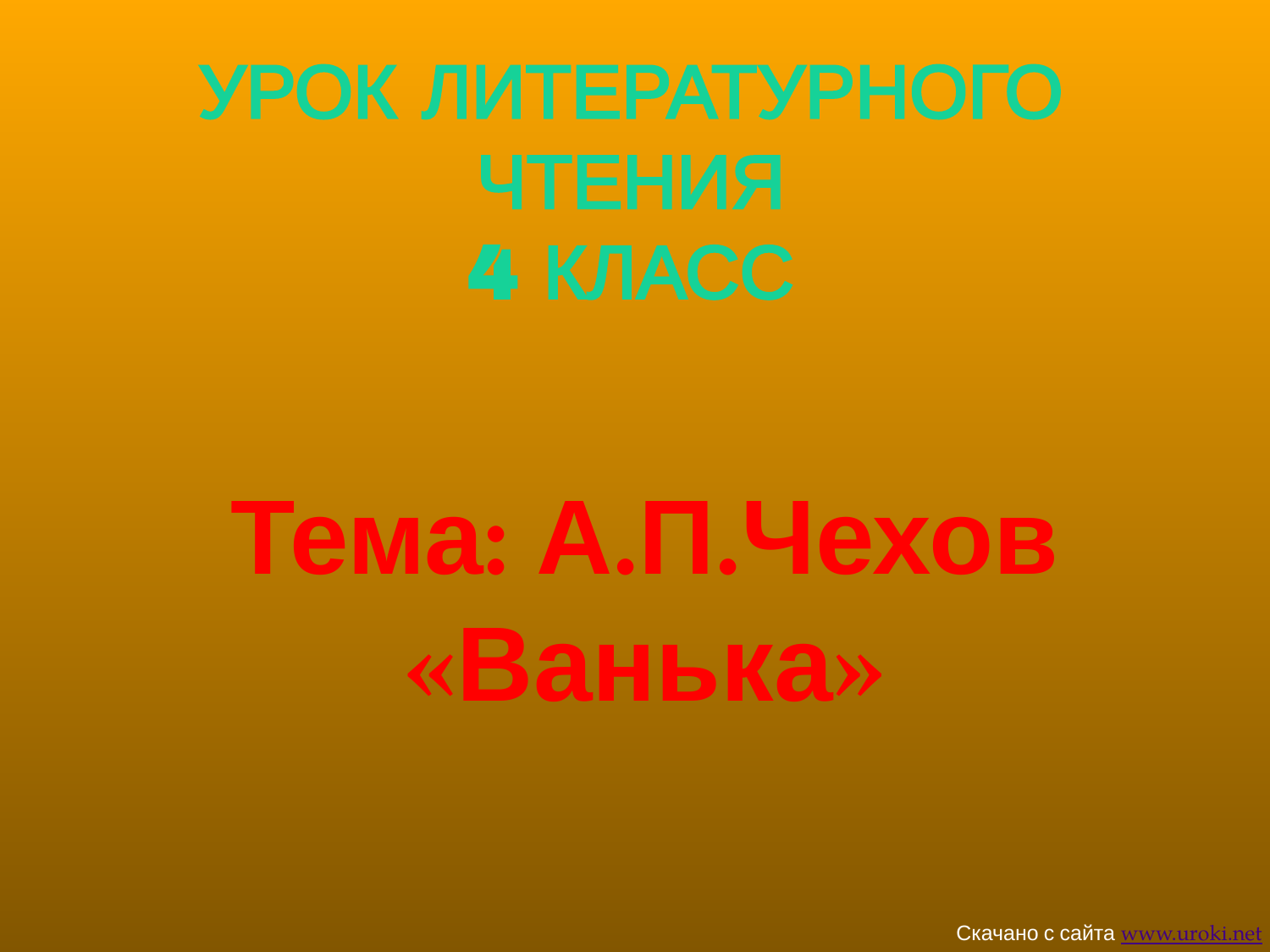

# УРОК ЛИТЕРАТУРНОГО ЧТЕНИЯ 4 класс
Тема: А.П.Чехов «Ванька»
Скачано с сайта www.uroki.net